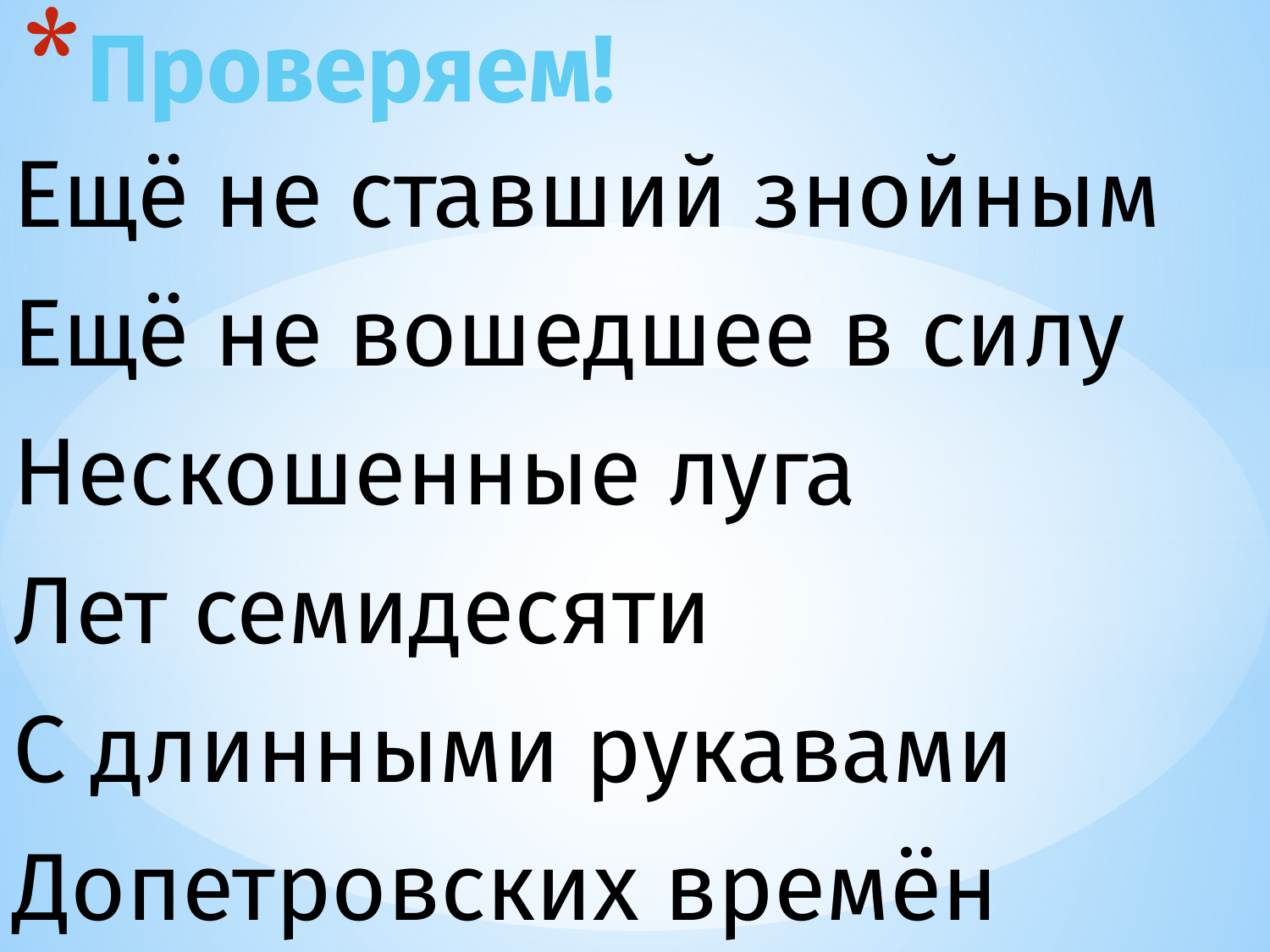

# Проверяем!
Ещё не ставший знойным
Ещё не вошедшее в силу
Нескошенные луга
Лет семидесяти
С длинными рукавами
Допетровских времён